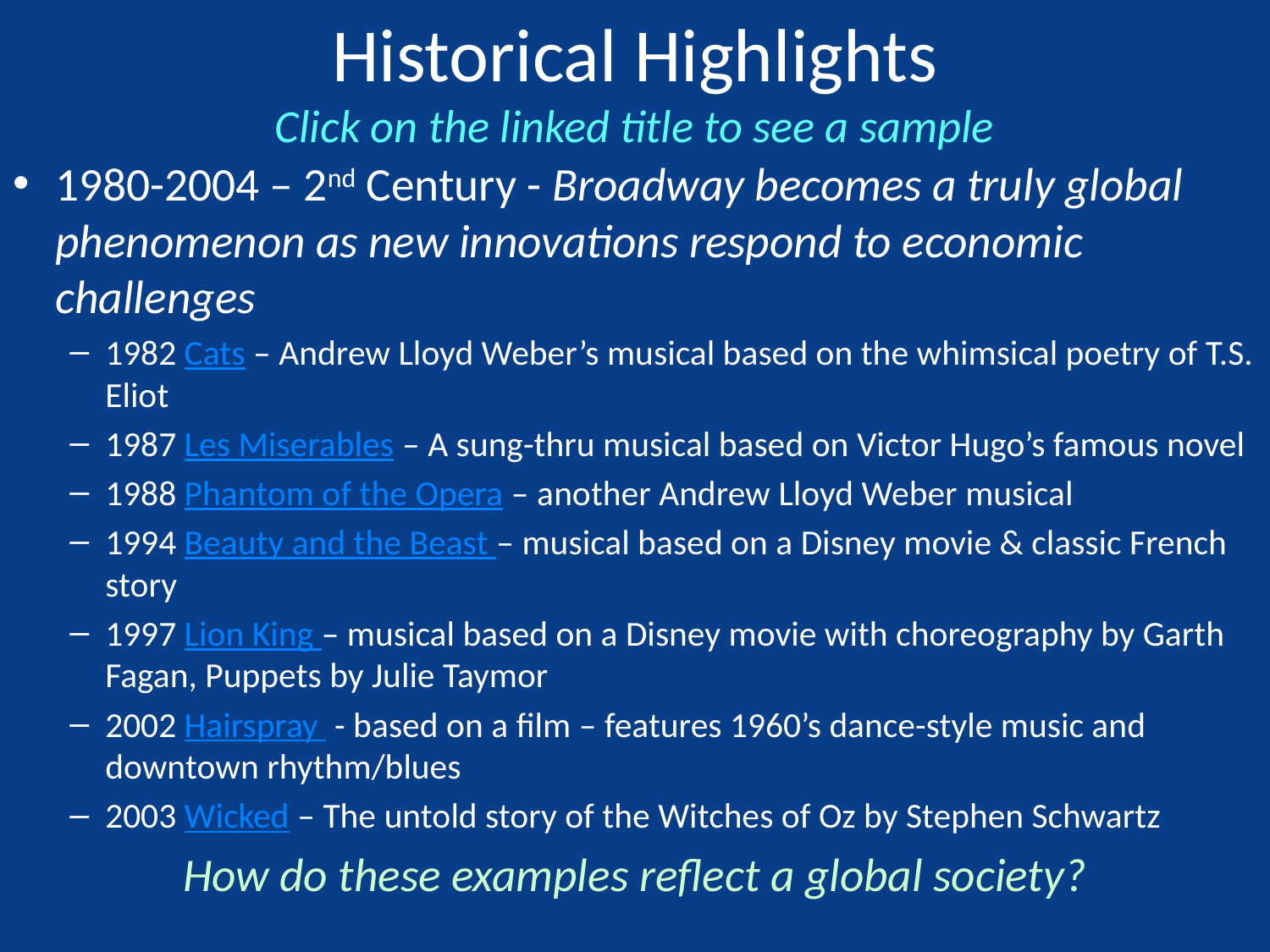

# Historical Highlights Click on the linked title to see a sample
1980-2004 – 2nd Century - Broadway becomes a truly global phenomenon as new innovations respond to economic challenges
1982 Cats – Andrew Lloyd Weber’s musical based on the whimsical poetry of T.S. Eliot
1987 Les Miserables – A sung-thru musical based on Victor Hugo’s famous novel
1988 Phantom of the Opera – another Andrew Lloyd Weber musical
1994 Beauty and the Beast – musical based on a Disney movie & classic French story
1997 Lion King – musical based on a Disney movie with choreography by Garth Fagan, Puppets by Julie Taymor
2002 Hairspray  - based on a film – features 1960’s dance-style music and downtown rhythm/blues
2003 Wicked – The untold story of the Witches of Oz by Stephen Schwartz
How do these examples reflect a global society?